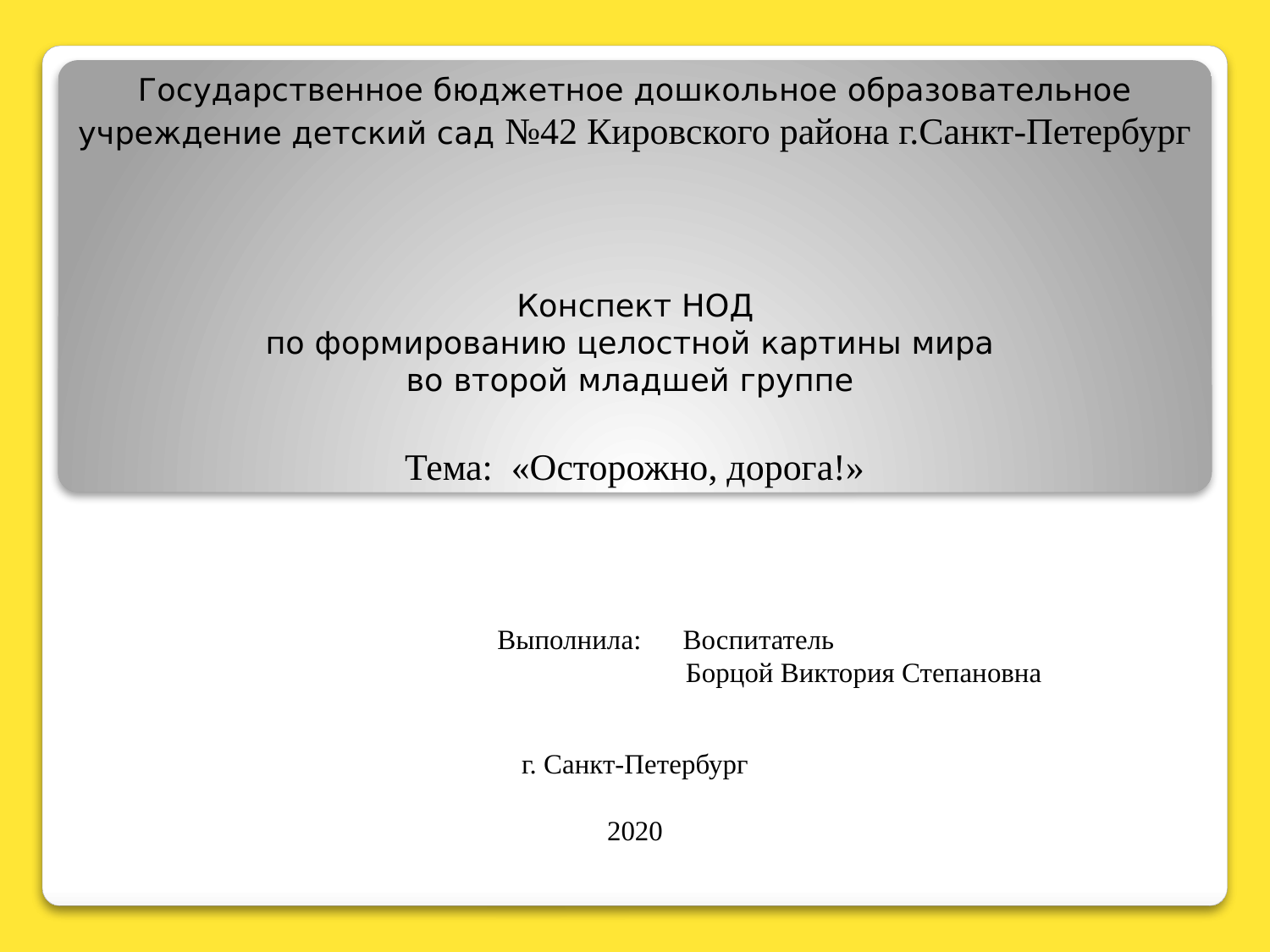

# Государственное бюджетное дошкольное образовательное учреждение детский сад №42 Кировского района г.Санкт-Петербург Конспект НОД по формированию целостной картины мира во второй младшей группе Тема:  «Осторожно, дорога!» Выполнила:      Воспитатель Борцой Виктория Степановна г. Санкт-Петербург 2020